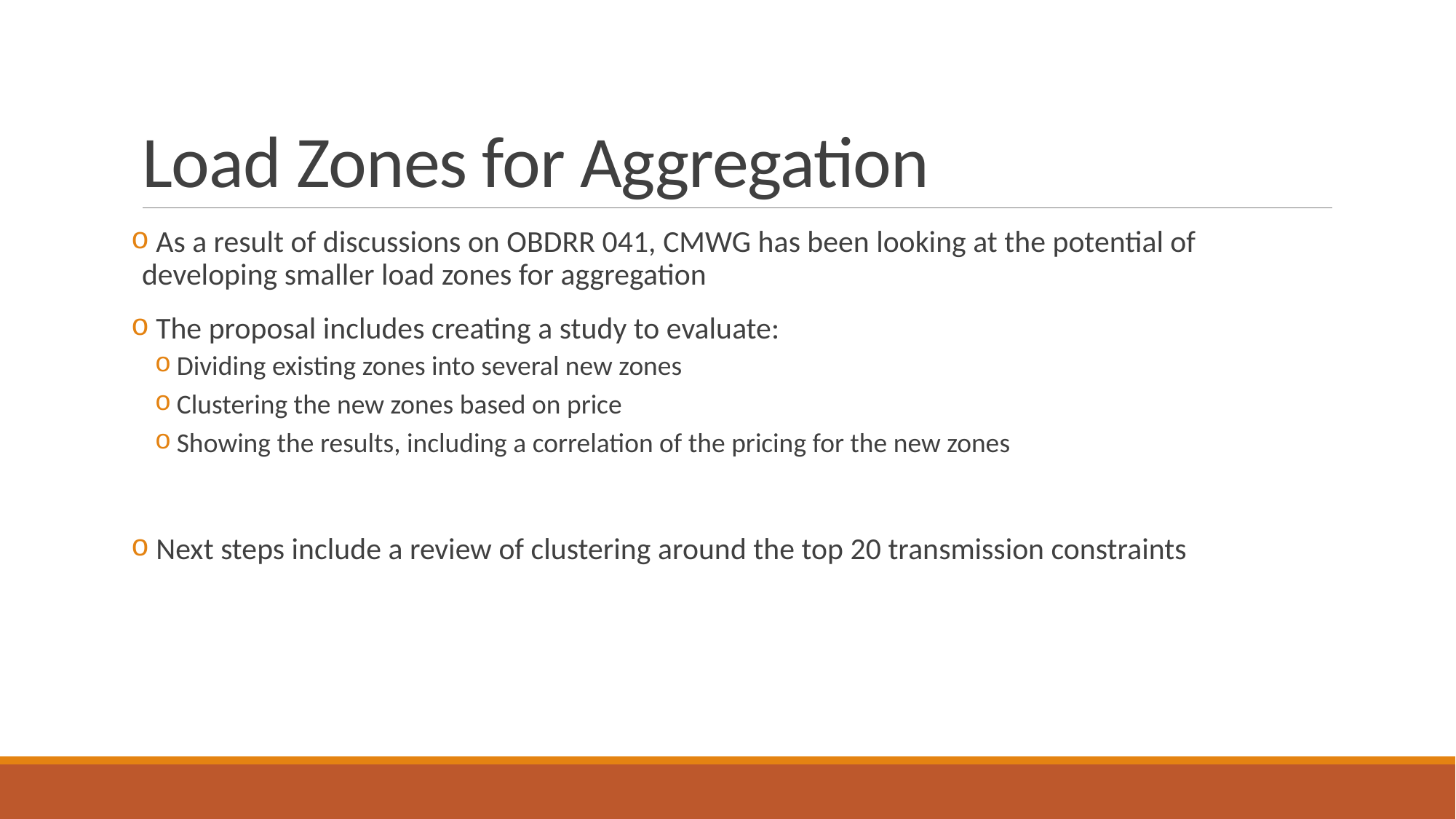

# Load Zones for Aggregation
 As a result of discussions on OBDRR 041, CMWG has been looking at the potential of developing smaller load zones for aggregation
 The proposal includes creating a study to evaluate:
Dividing existing zones into several new zones
Clustering the new zones based on price
Showing the results, including a correlation of the pricing for the new zones

 Next steps include a review of clustering around the top 20 transmission constraints